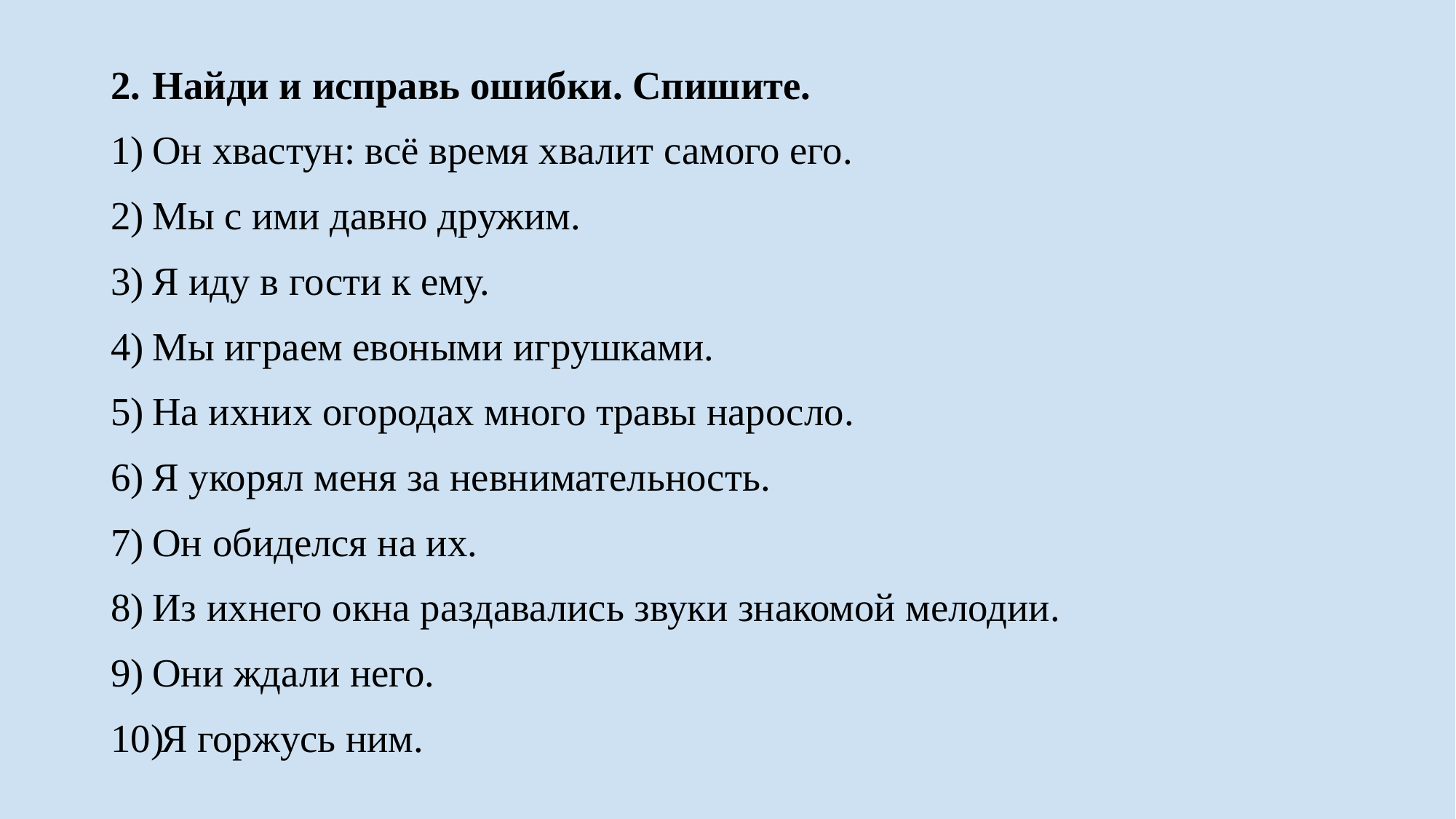

Найди и исправь ошибки. Спишите.
Он хвастун: всё время хвалит самого его.
Мы с ими давно дружим.
Я иду в гости к ему.
Мы играем евоными игрушками.
На ихних огородах много травы наросло.
Я укорял меня за невнимательность.
Он обиделся на их.
Из ихнего окна раздавались звуки знакомой мелодии.
Они ждали него.
Я горжусь ним.